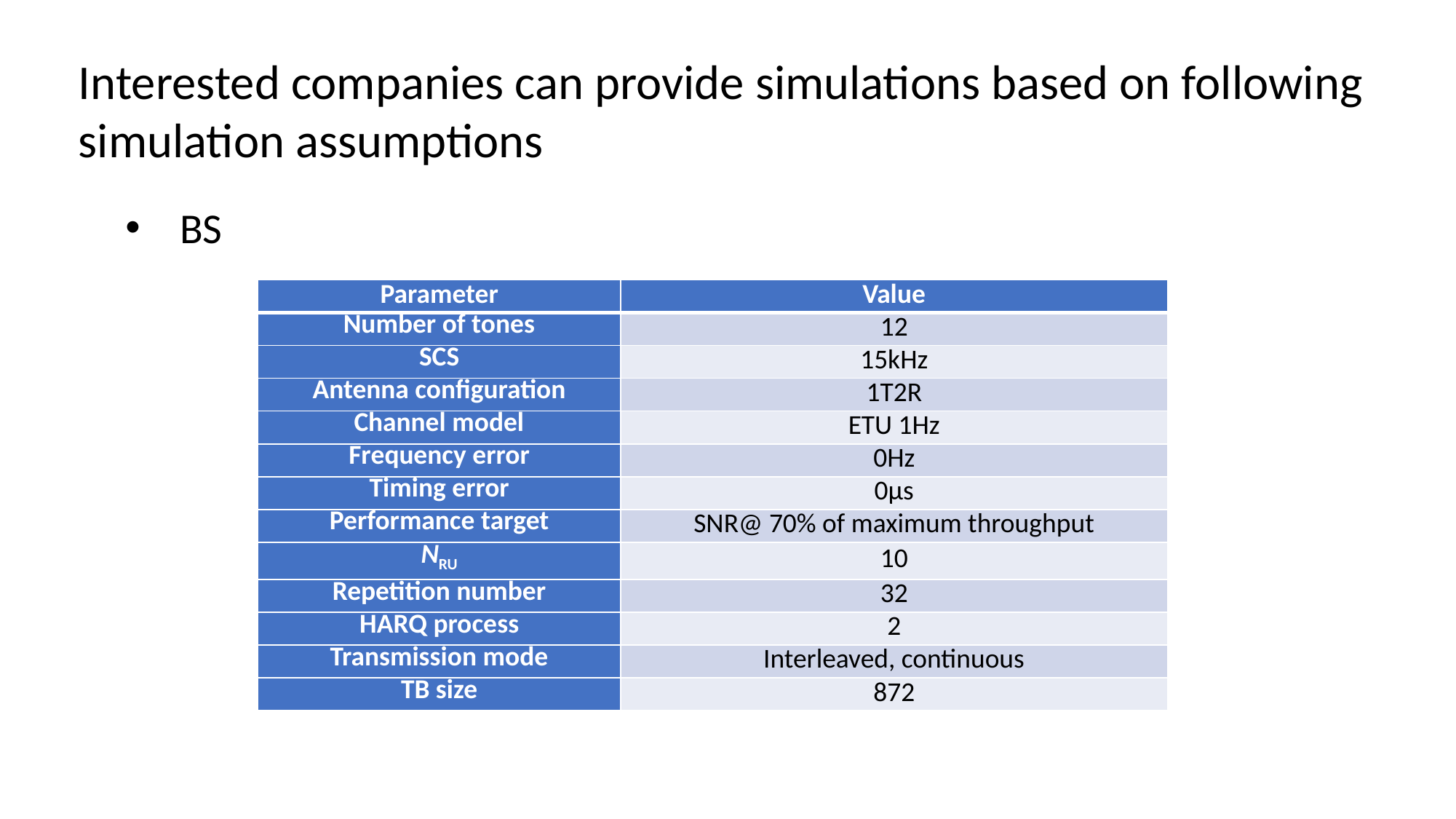

Interested companies can provide simulations based on following simulation assumptions
BS
| Parameter | Value |
| --- | --- |
| Number of tones | 12 |
| SCS | 15kHz |
| Antenna configuration | 1T2R |
| Channel model | ETU 1Hz |
| Frequency error | 0Hz |
| Timing error | 0μs |
| Performance target | SNR@ 70% of maximum throughput |
| NRU | 10 |
| Repetition number | 32 |
| HARQ process | 2 |
| Transmission mode | Interleaved, continuous |
| TB size | 872 |